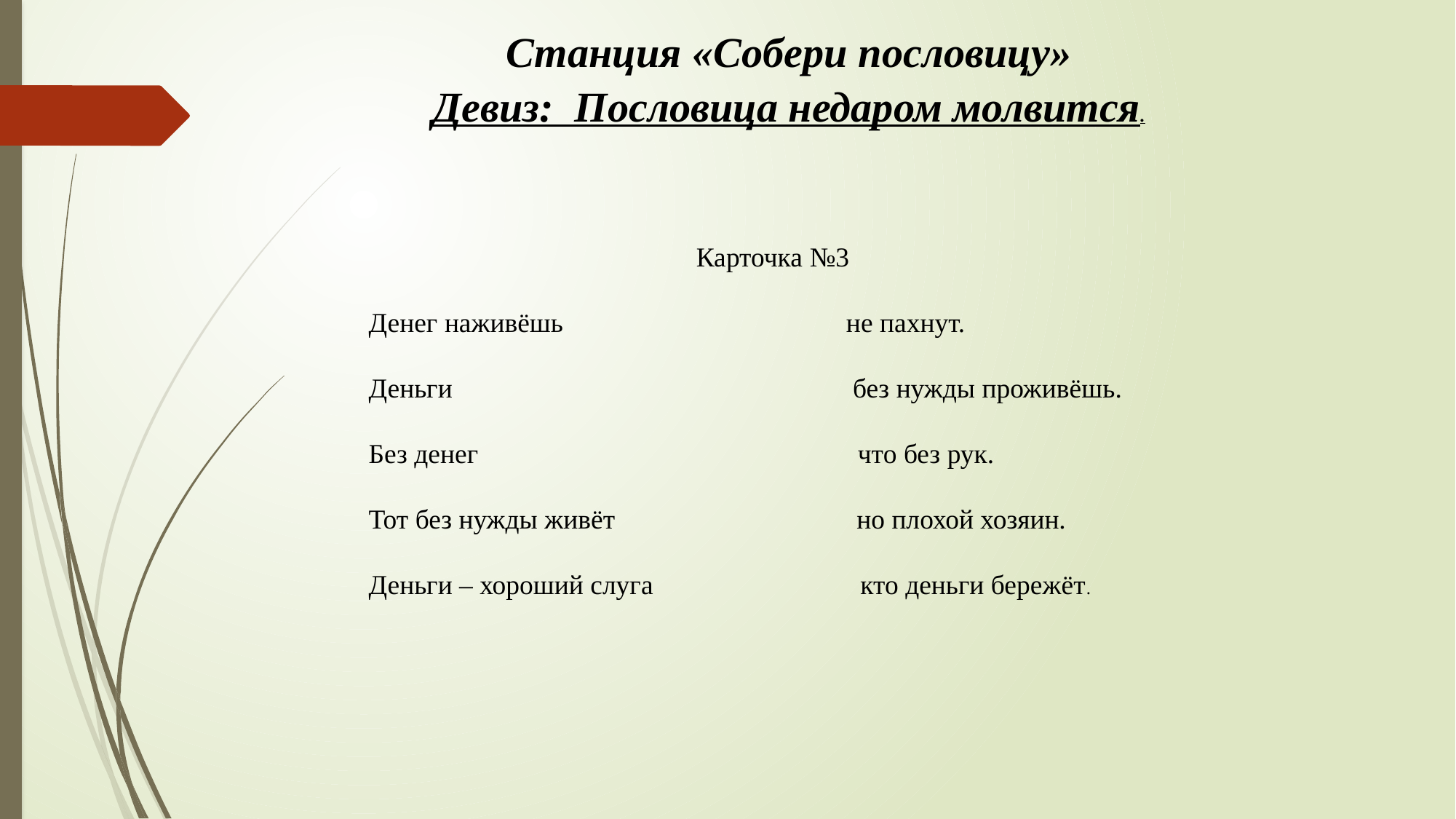

Станция «Собери пословицу»
Девиз:  Пословица недаром молвится.
Карточка №3
Денег наживёшь                                         не пахнут.
Деньги                                                          без нужды проживёшь.
Без денег                                                       что без рук.
Тот без нужды живёт                                   но плохой хозяин.
Деньги – хороший слуга                              кто деньги бережёт.